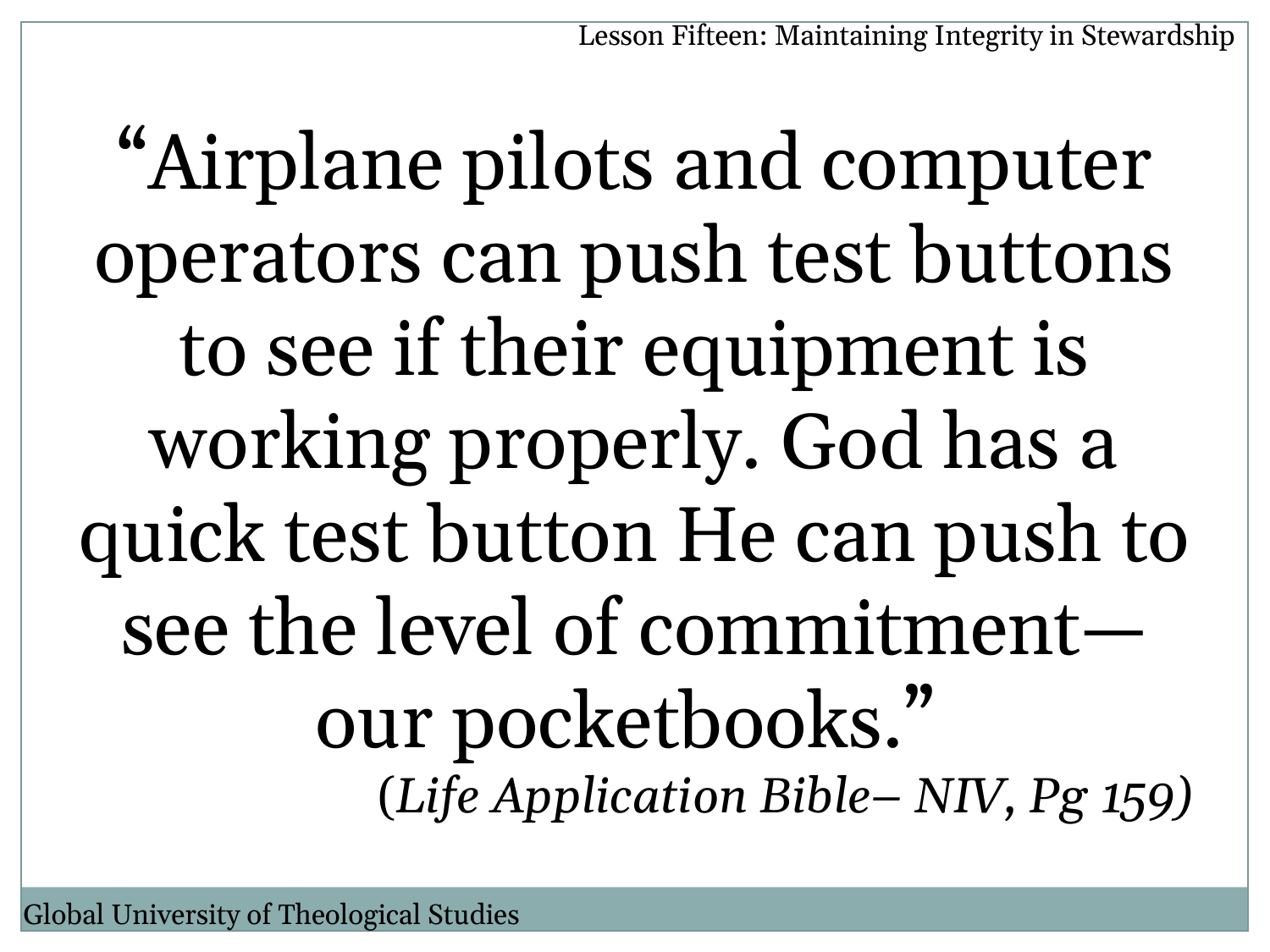

Lesson Fifteen: Maintaining Integrity in Stewardship
“Airplane pilots and computer operators can push test buttons to see if their equipment is working properly. God has a quick test button He can push to see the level of commitment— our pocketbooks.”
(Life Application Bible– NIV, Pg 159)
Global University of Theological Studies